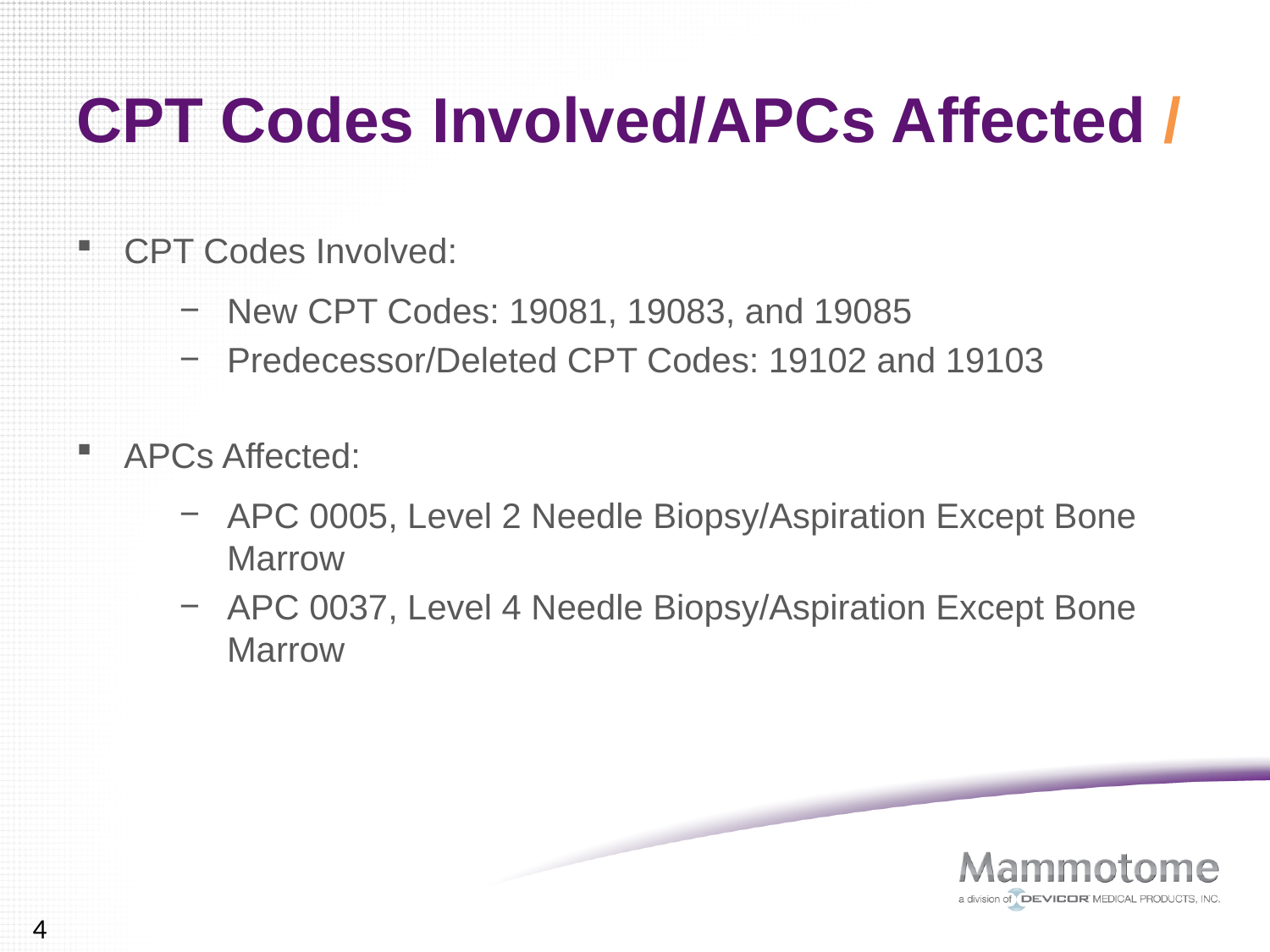

# CPT Codes Involved/APCs Affected /
CPT Codes Involved:
New CPT Codes: 19081, 19083, and 19085
Predecessor/Deleted CPT Codes: 19102 and 19103

APCs Affected:
APC 0005, Level 2 Needle Biopsy/Aspiration Except Bone Marrow
APC 0037, Level 4 Needle Biopsy/Aspiration Except Bone Marrow